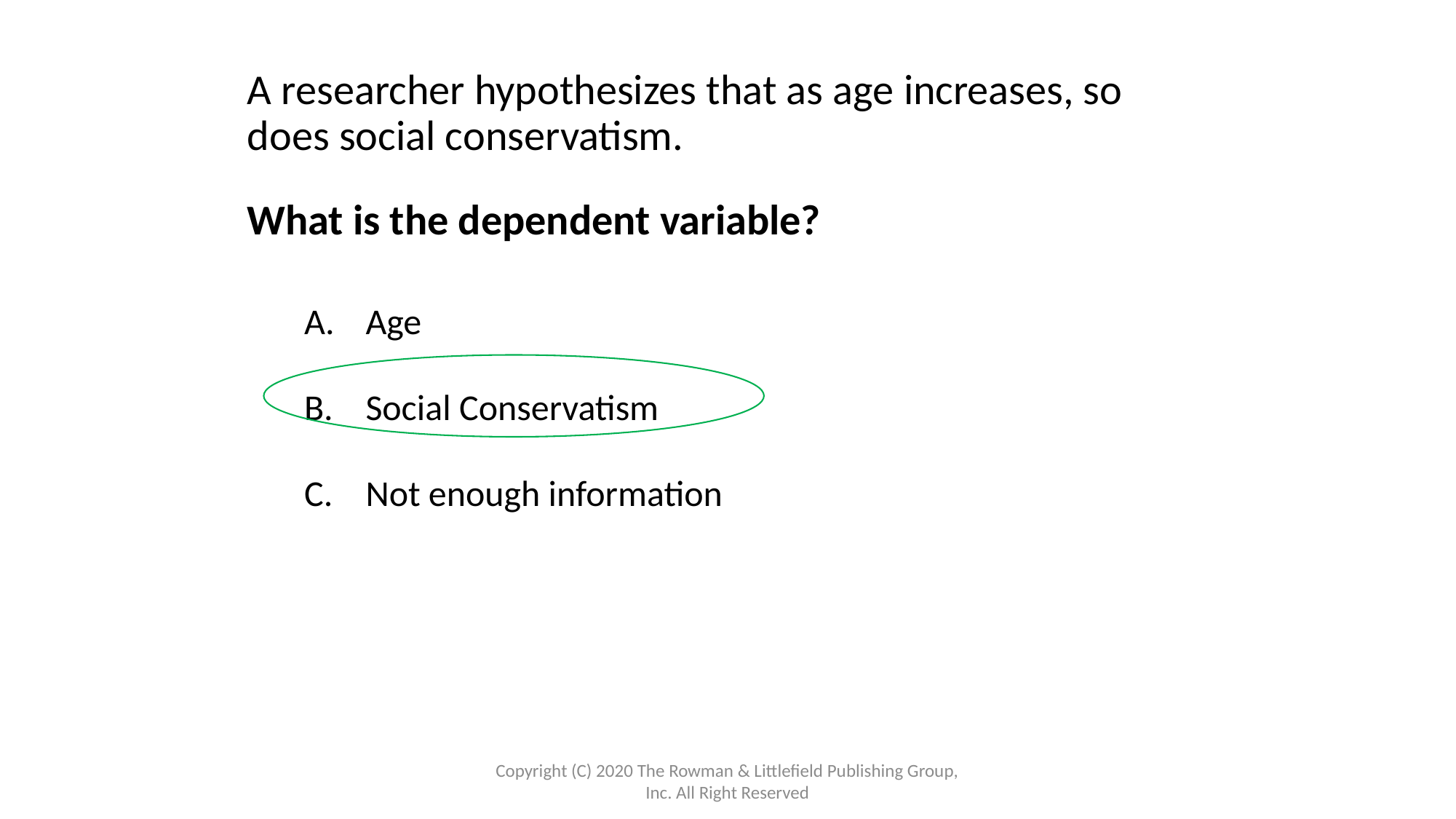

# A researcher hypothesizes that as age increases, so does social conservatism.
What is the dependent variable?
Age
Social Conservatism
Not enough information

Copyright (C) 2020 The Rowman & Littlefield Publishing Group, Inc. All Right Reserved